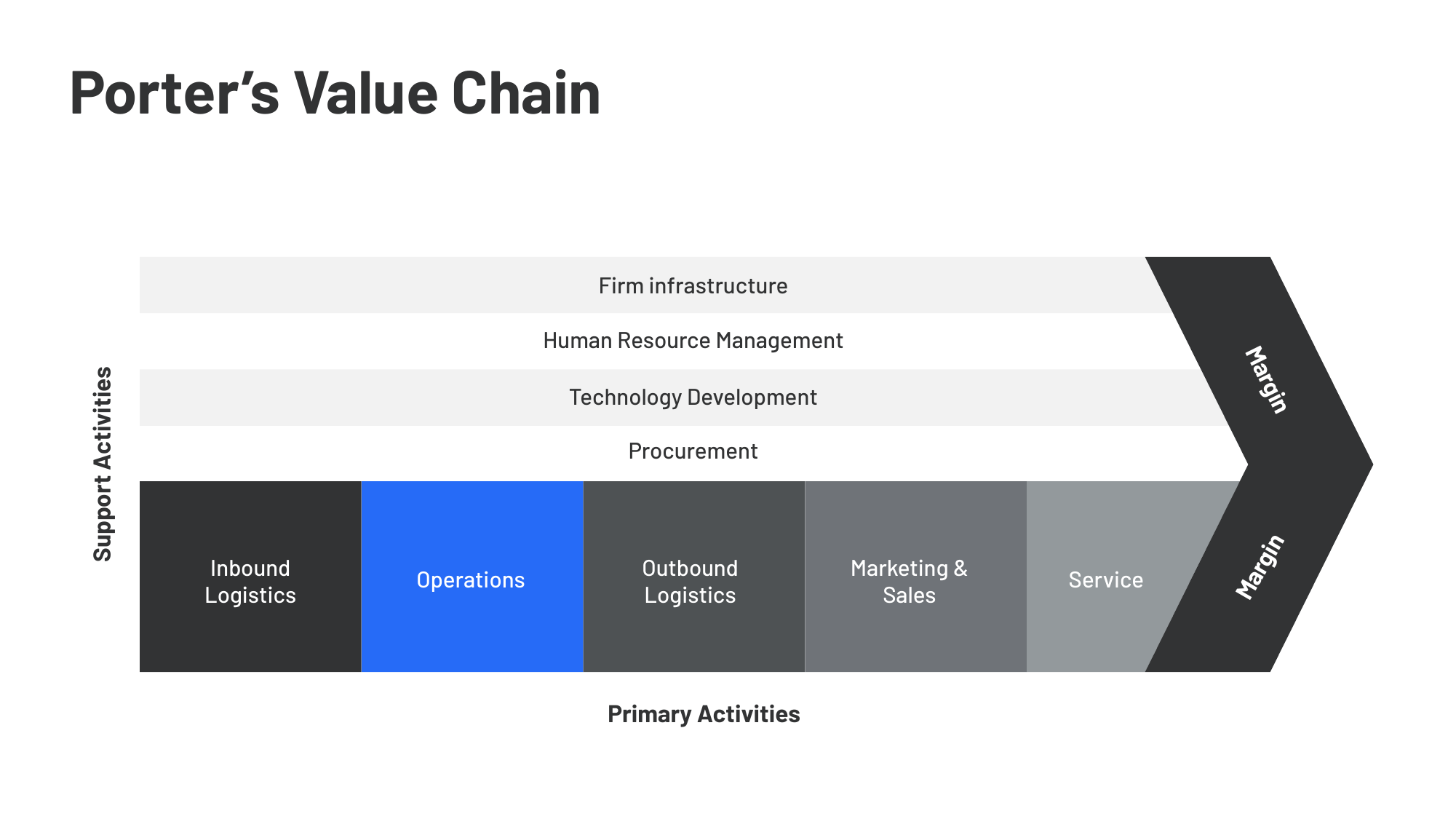

Porter’s Value Chain

Firm infrastructure
Human Resource Management
Margin

Technology Development
Procurement
Support Activities

Margin
Inbound
Logistics
Outbound
Logistics
Marketing &
Sales
Operations
Service
Primary Activities